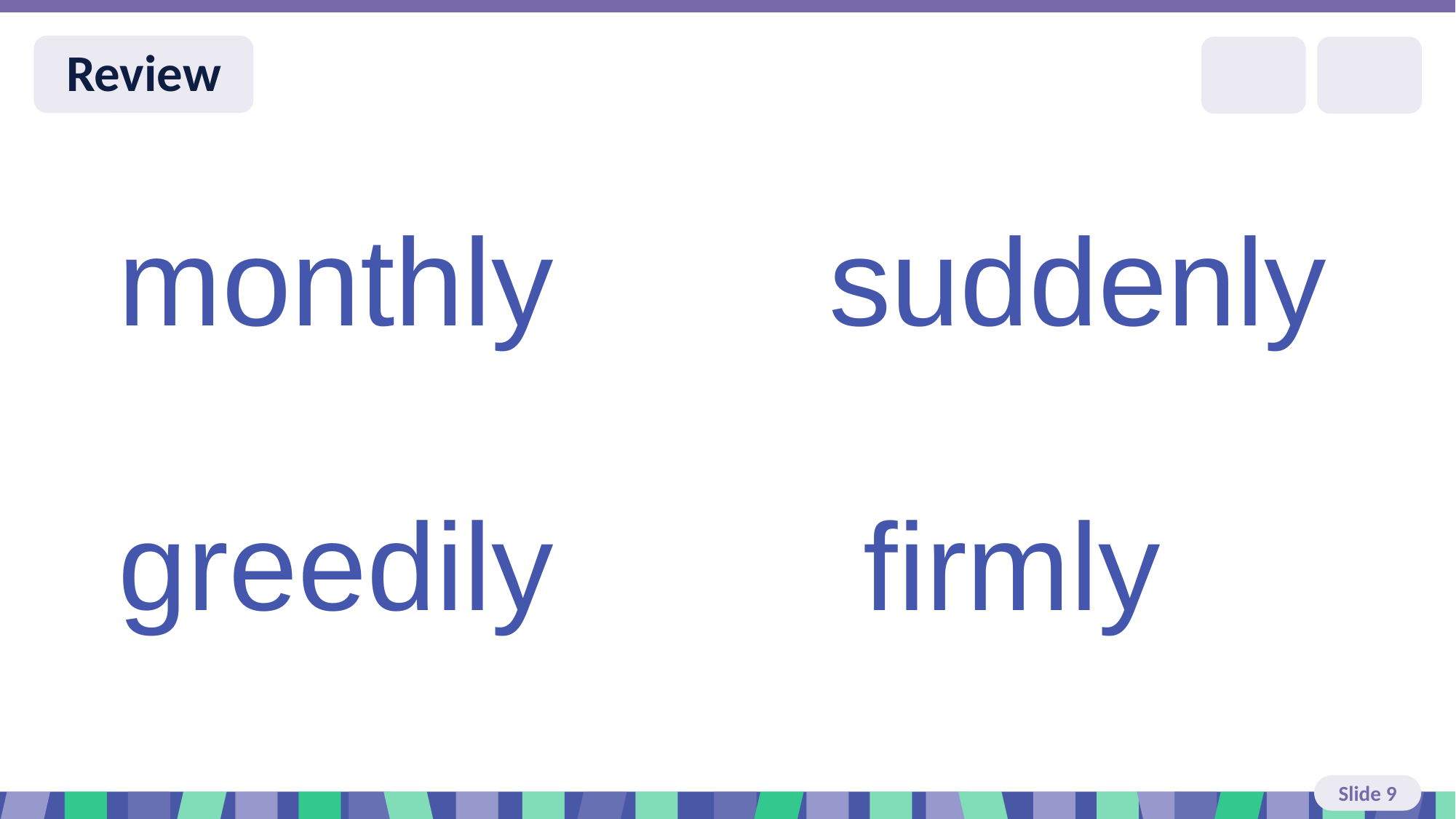

Slide 9 Review You do
monthly        suddenly
greedily         firmly